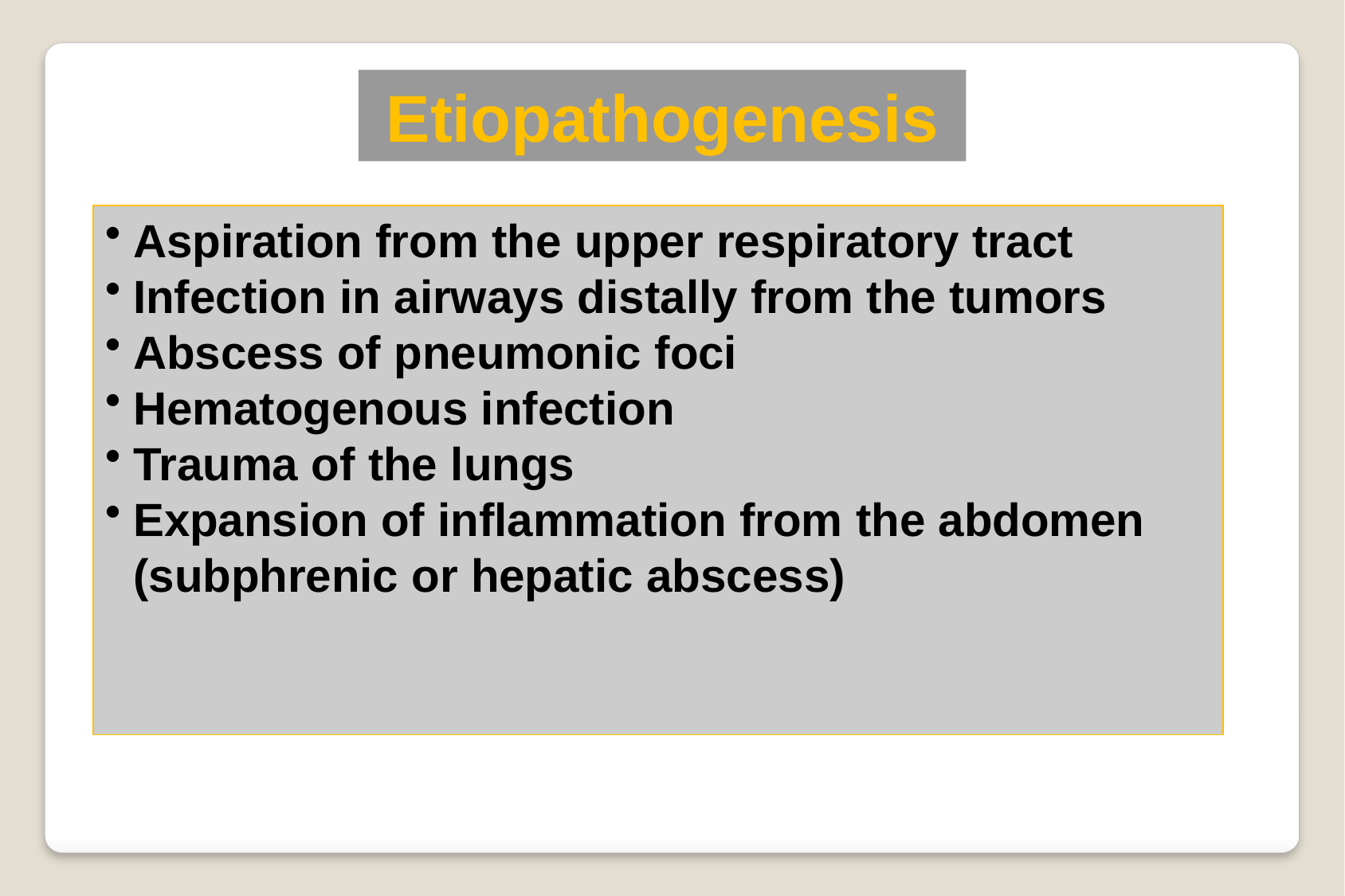

Etiopathogenesis
Aspiration from the upper respiratory tract
Infection in airways distally from the tumors
Abscess of pneumonic foci
Hematogenous infection
Trauma of the lungs
Expansion of inflammation from the abdomen (subphrenic or hepatic abscess)